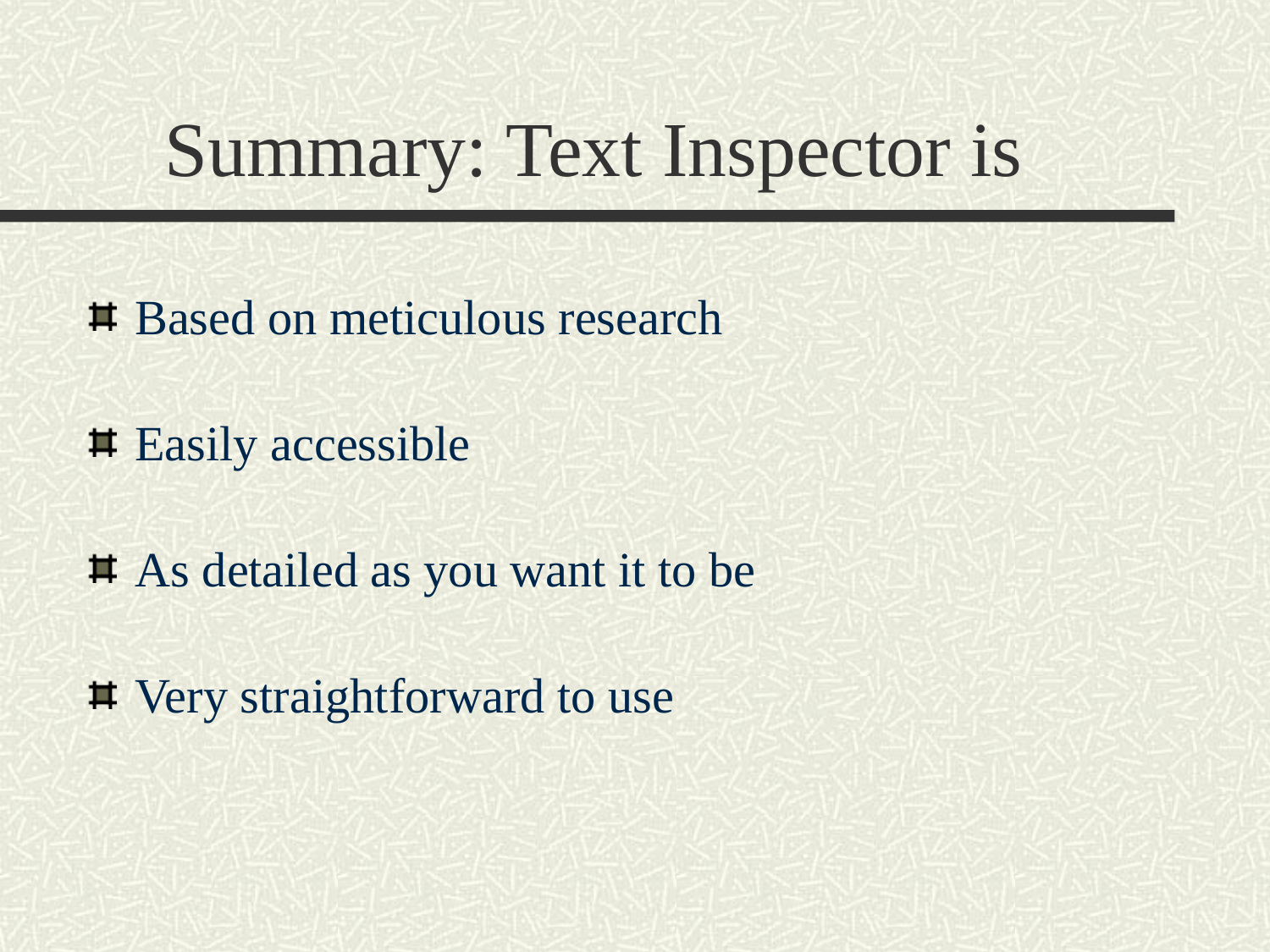

# Summary: Text Inspector is
Based on meticulous research

Easily accessible

As detailed as you want it to be

Very straightforward to use